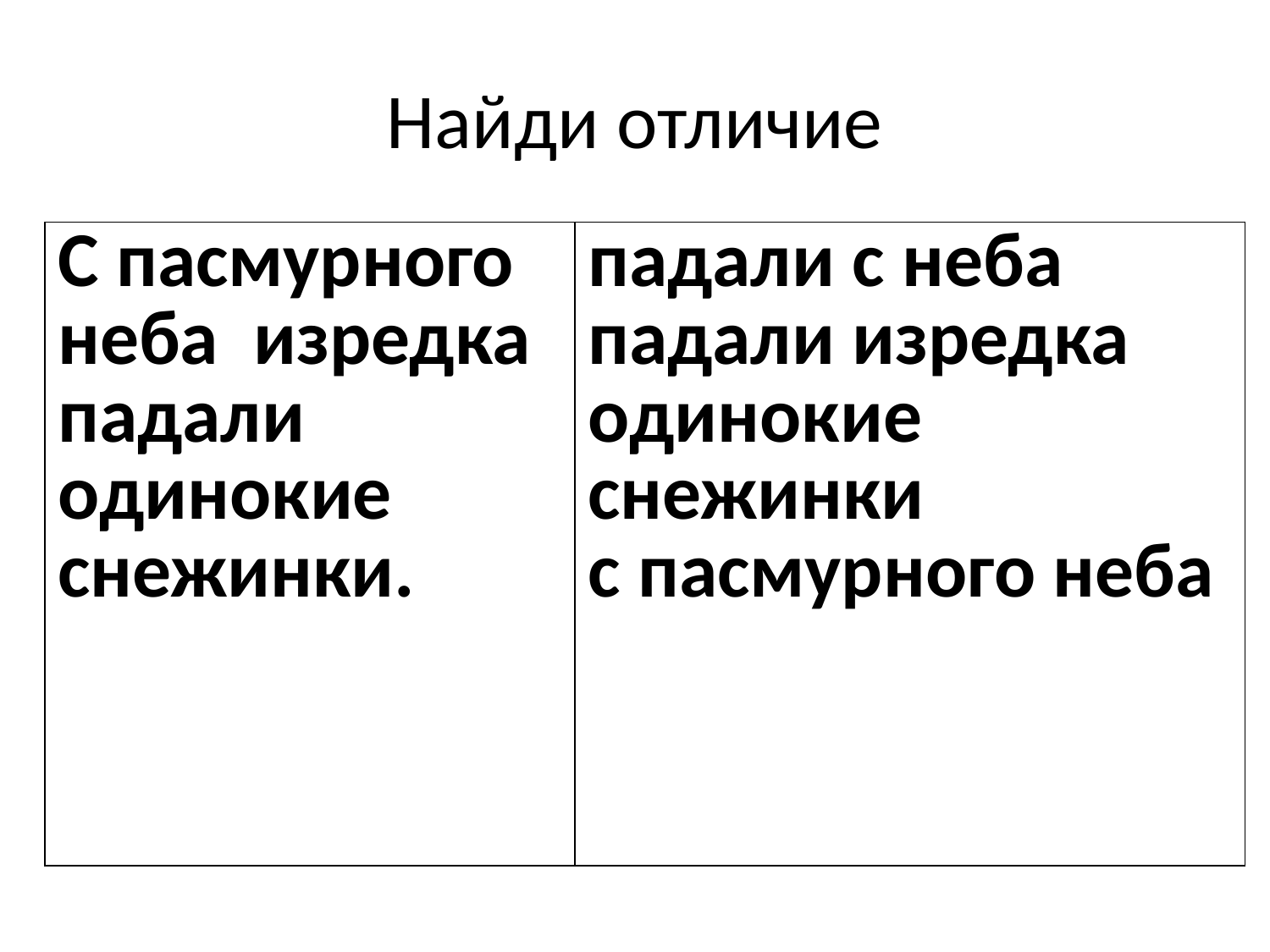

# Найди отличие
| С пасмурного неба изредка падали одинокие снежинки. | падали с неба падали изредка одинокие снежинки с пасмурного неба |
| --- | --- |